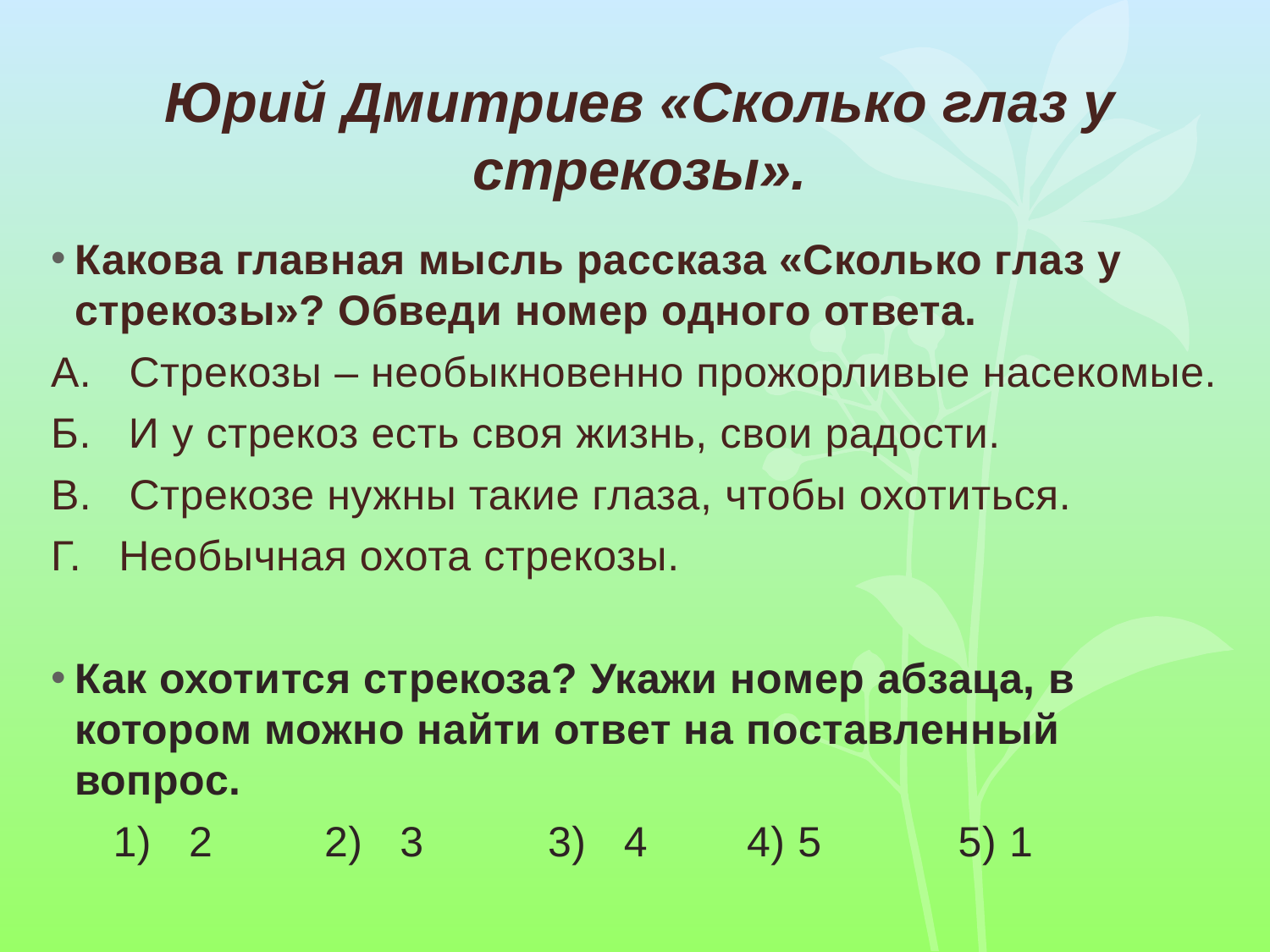

Юрий Дмитриев «Сколько глаз у стрекозы».
Какова главная мысль рассказа «Сколько глаз у стрекозы»? Обведи номер одного ответа.
А.   Стрекозы – необыкновенно прожорливые насекомые.
Б.   И у стрекоз есть своя жизнь, свои радости.
В.   Стрекозе нужны такие глаза, чтобы охотиться.
Г.   Необычная охота стрекозы.

Как охотится стрекоза? Укажи номер абзаца, в котором можно найти ответ на поставленный вопрос.
     1)   2         2)   3          3)   4        4) 5           5) 1